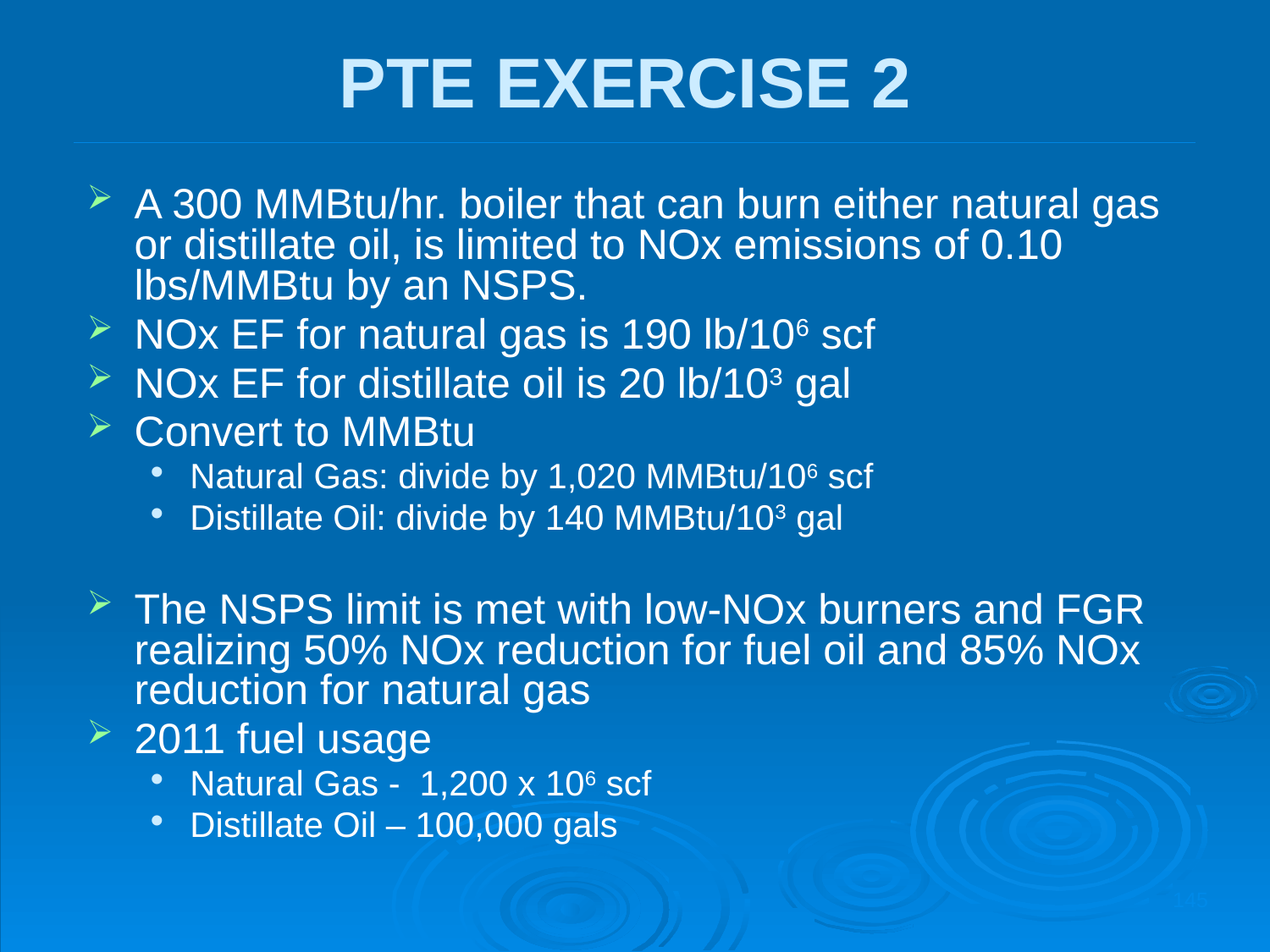

PTE EXERCISE 2
A 300 MMBtu/hr. boiler that can burn either natural gas or distillate oil, is limited to NOx emissions of 0.10 lbs/MMBtu by an NSPS.
NOx EF for natural gas is 190 lb/106 scf
NOx EF for distillate oil is 20 lb/103 gal
Convert to MMBtu
Natural Gas: divide by 1,020 MMBtu/106 scf
Distillate Oil: divide by 140 MMBtu/103 gal

The NSPS limit is met with low-NOx burners and FGR realizing 50% NOx reduction for fuel oil and 85% NOx reduction for natural gas
2011 fuel usage
Natural Gas -  1,200 x 106 scf
Distillate Oil – 100,000 gals
145